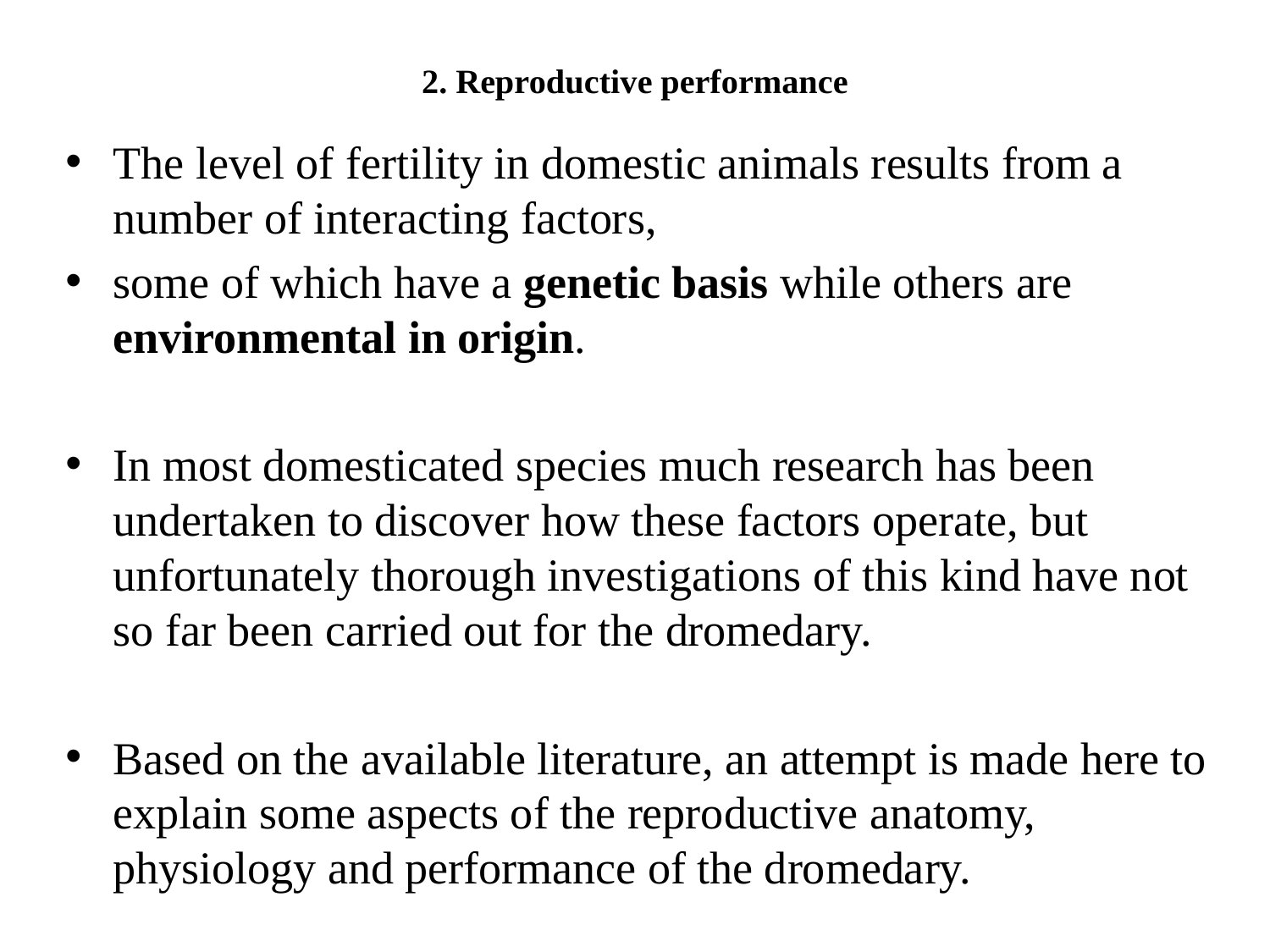

# 2. Reproductive performance
The level of fertility in domestic animals results from a number of interacting factors,
some of which have a genetic basis while others are environmental in origin.

In most domesticated species much research has been undertaken to discover how these factors operate, but unfortunately thorough investigations of this kind have not so far been carried out for the dromedary.

Based on the available literature, an attempt is made here to explain some aspects of the reproductive anatomy, physiology and performance of the dromedary.